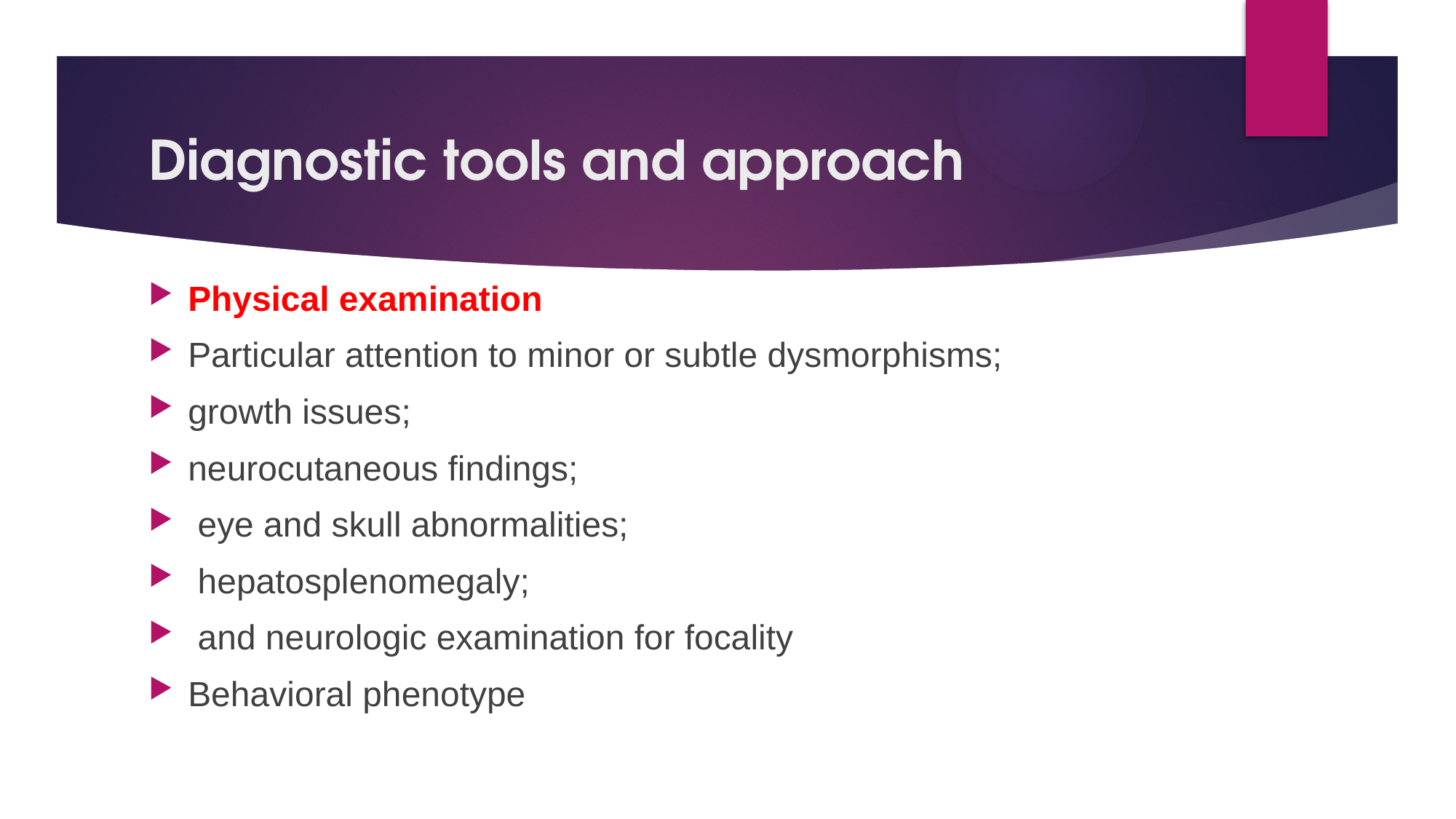

# Diagnostic tools and approach
Physical examination
Particular attention to minor or subtle dysmorphisms;
growth issues;
neurocutaneous findings;
 eye and skull abnormalities;
 hepatosplenomegaly;
 and neurologic examination for focality
Behavioral phenotype